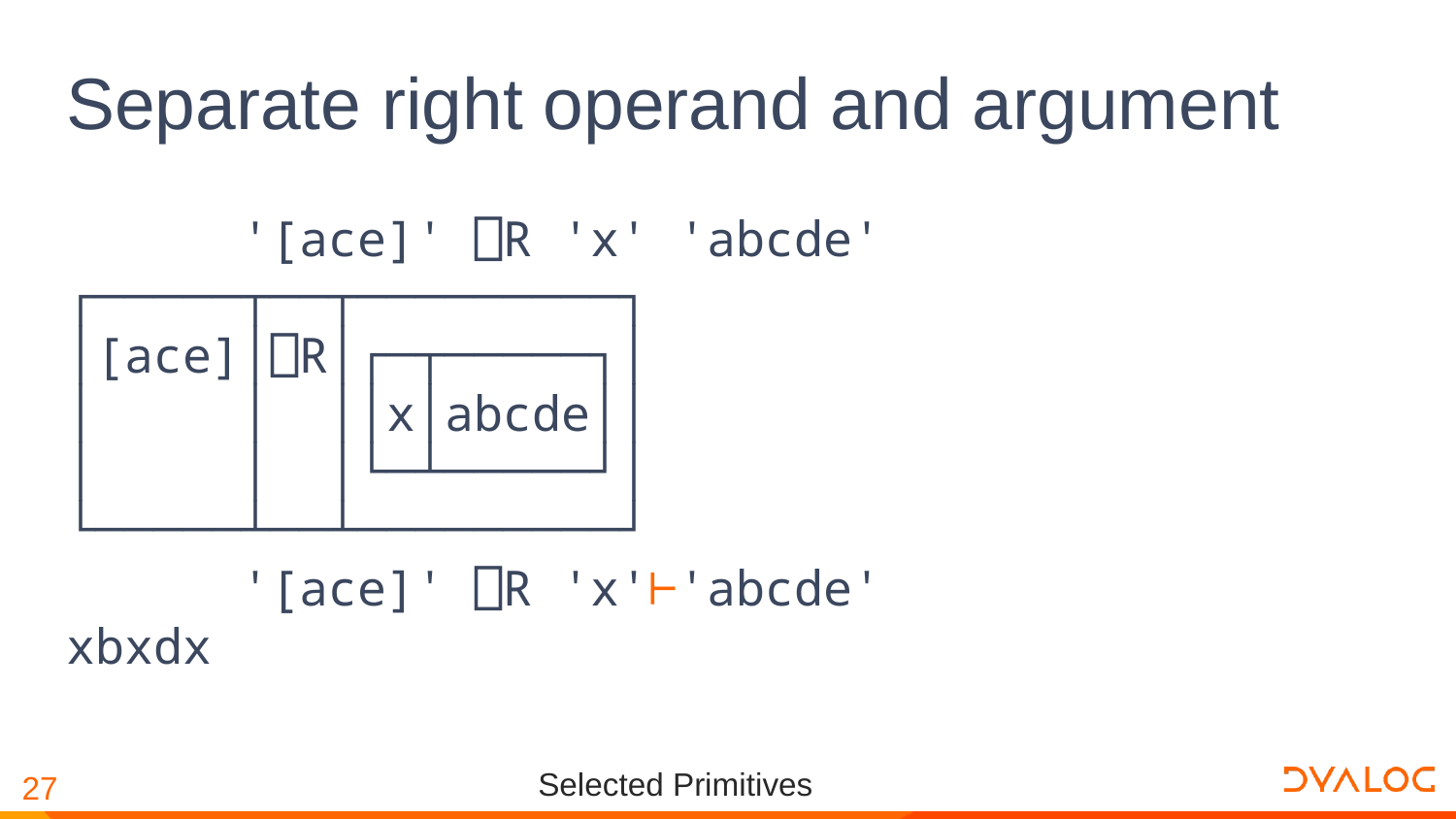

# Separate right operand and argument
      '[ace]' ⎕R 'x' 'abcde'
┌─────┬──┬─────────┐
│[ace]│⎕R│┌─┬─────┐│
│     │  ││x│abcde││
│     │  │└─┴─────┘│
└─────┴──┴─────────┘
      '[ace]' ⎕R 'x'⊢'abcde'
xbxdx